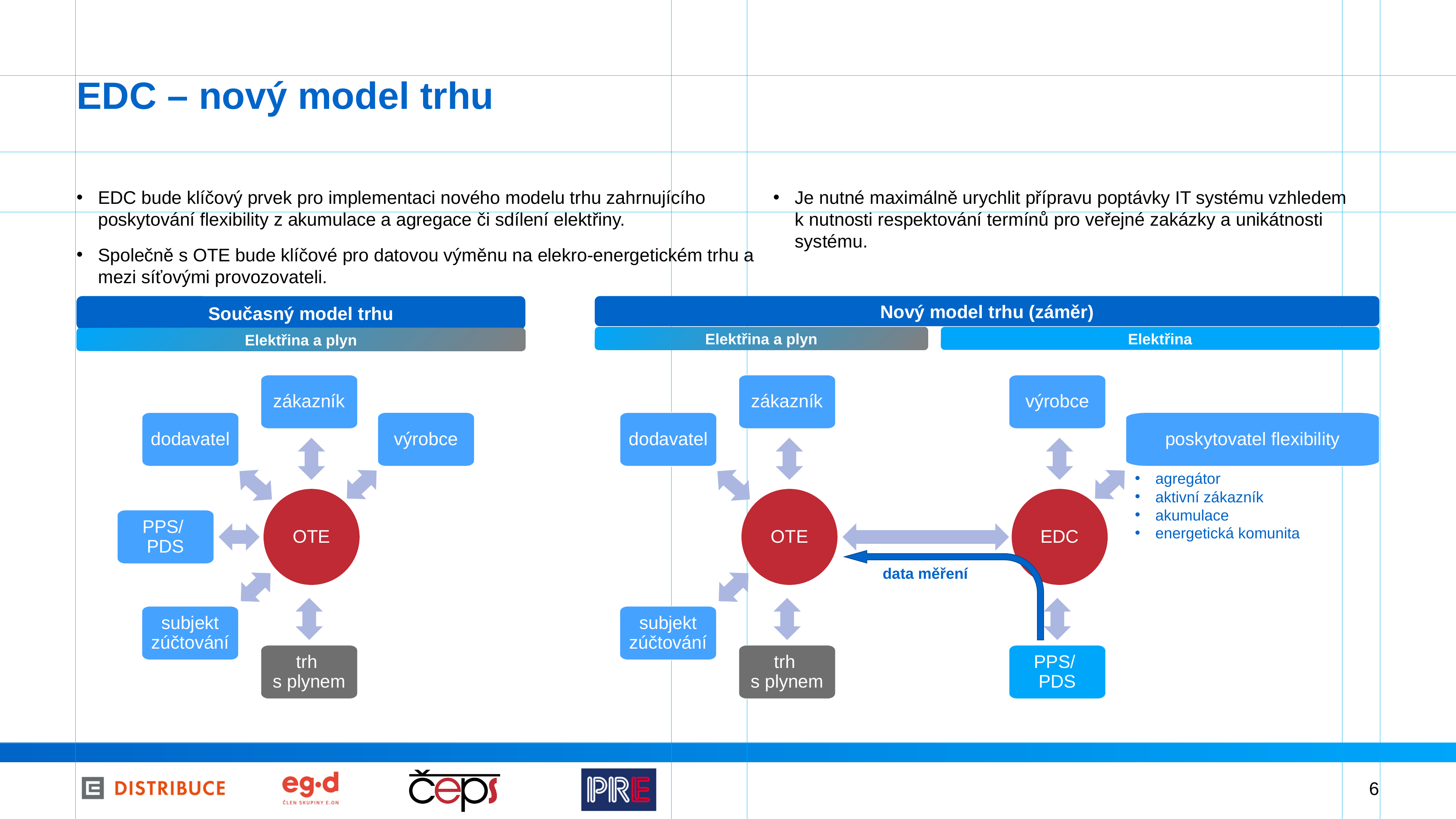

# EDC – nový model trhu
EDC bude klíčový prvek pro implementaci nového modelu trhu zahrnujícího poskytování flexibility z akumulace a agregace či sdílení elektřiny.
Společně s OTE bude klíčové pro datovou výměnu na elekro-energetickém trhu a mezi síťovými provozovateli.
Je nutné maximálně urychlit přípravu poptávky IT systému vzhledem
k nutnosti respektování termínů pro veřejné zakázky a unikátnosti systému.
Nový model trhu (záměr)
Současný model trhu
Elektřina
Elektřina a plyn
Elektřina a plyn
zákazník
zákazník
výrobce
výrobce
poskytovatel flexibility
dodavatel
dodavatel

agregátor
aktivní zákazník
akumulace
energetická komunita

OTE
OTE
EDC
PPS/
PDS

data měření

subjekt zúčtování
subjekt zúčtování
trh
s plynem
trh
s plynem
PPS/
PDS
6